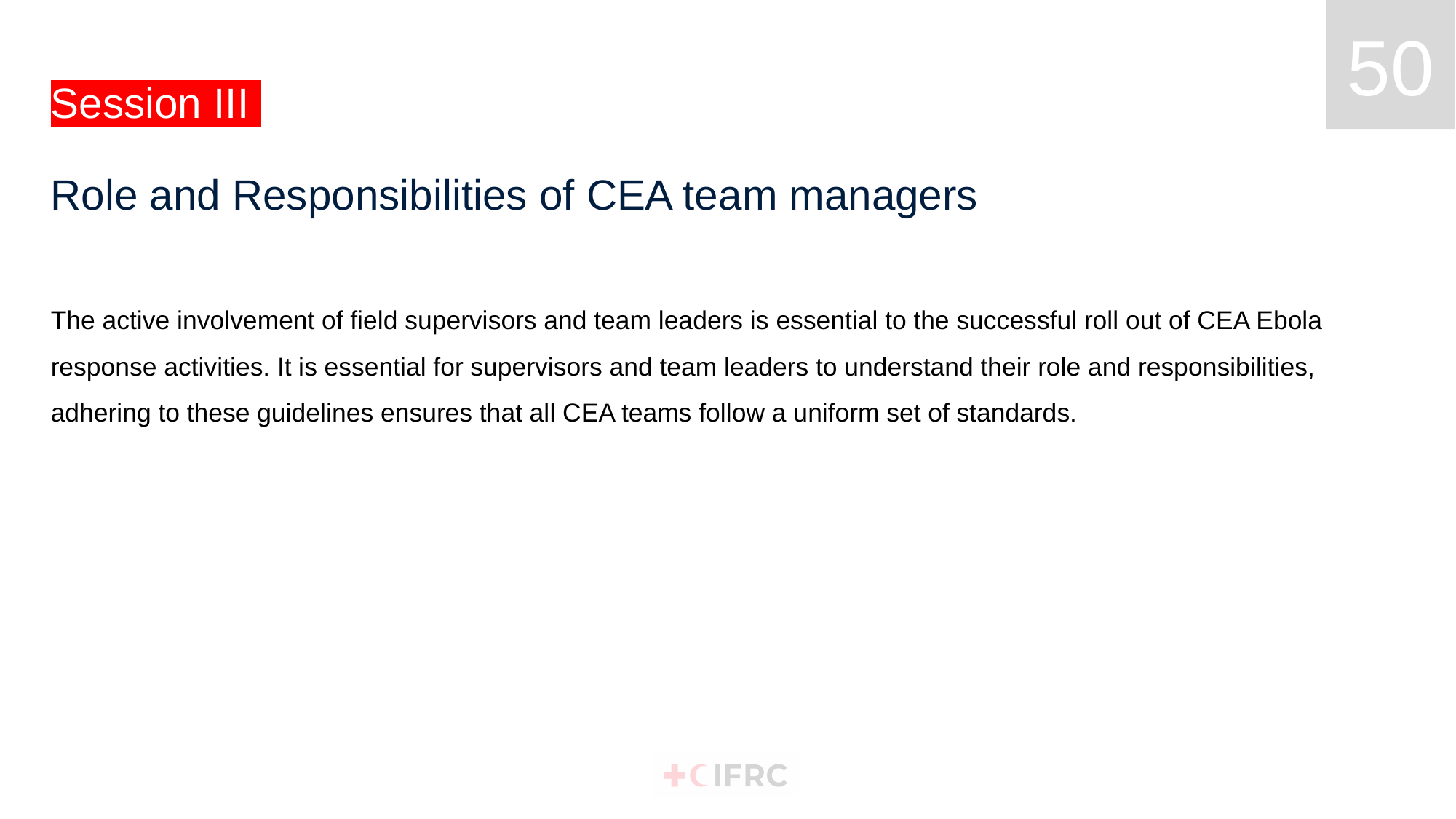

# Session III Role and Responsibilities of CEA team managers
The active involvement of field supervisors and team leaders is essential to the successful roll out of CEA Ebola response activities. It is essential for supervisors and team leaders to understand their role and responsibilities, adhering to these guidelines ensures that all CEA teams follow a uniform set of standards.